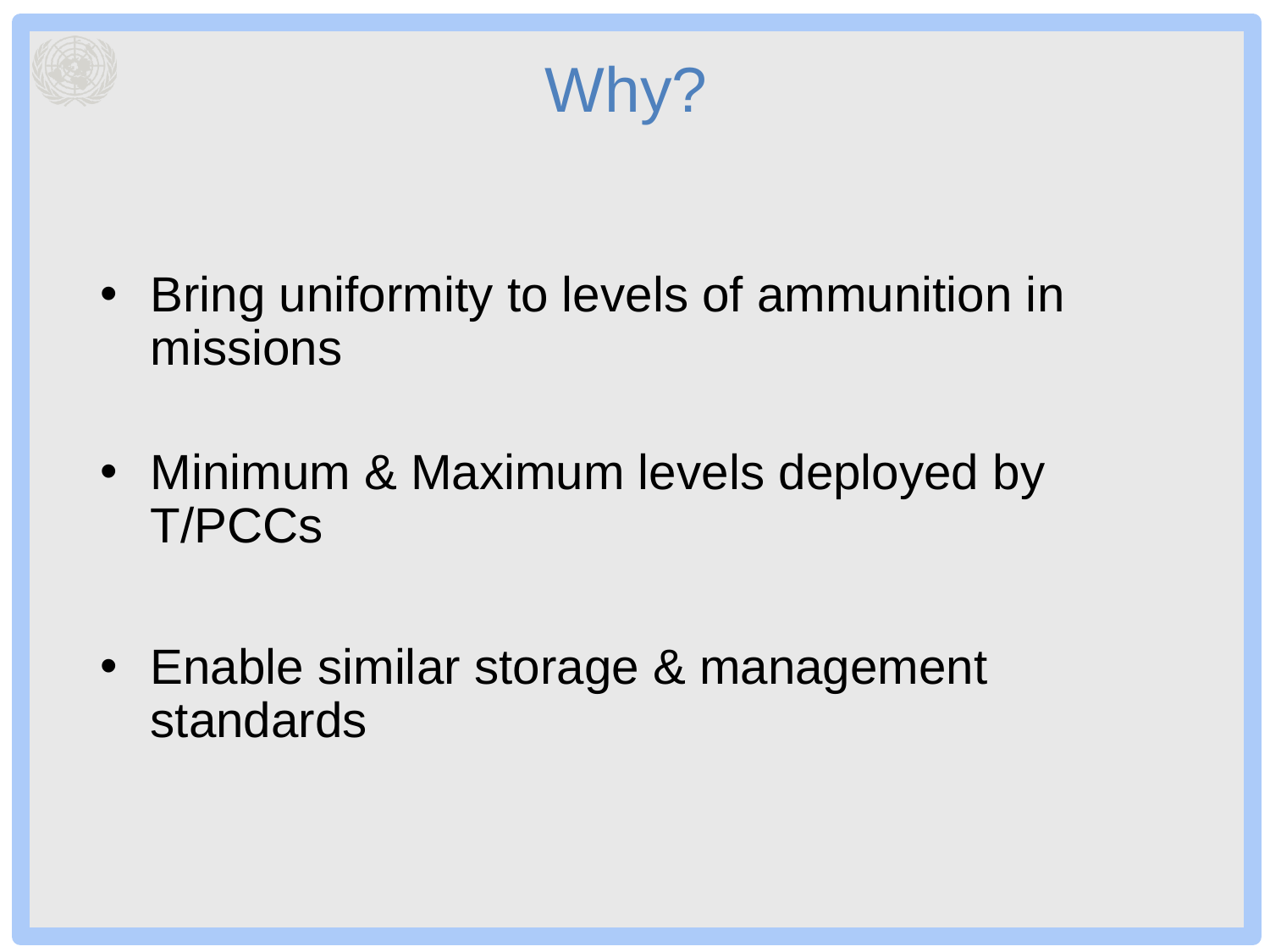

# Why?
Bring uniformity to levels of ammunition in missions

Minimum & Maximum levels deployed by T/PCCs

Enable similar storage & management standards